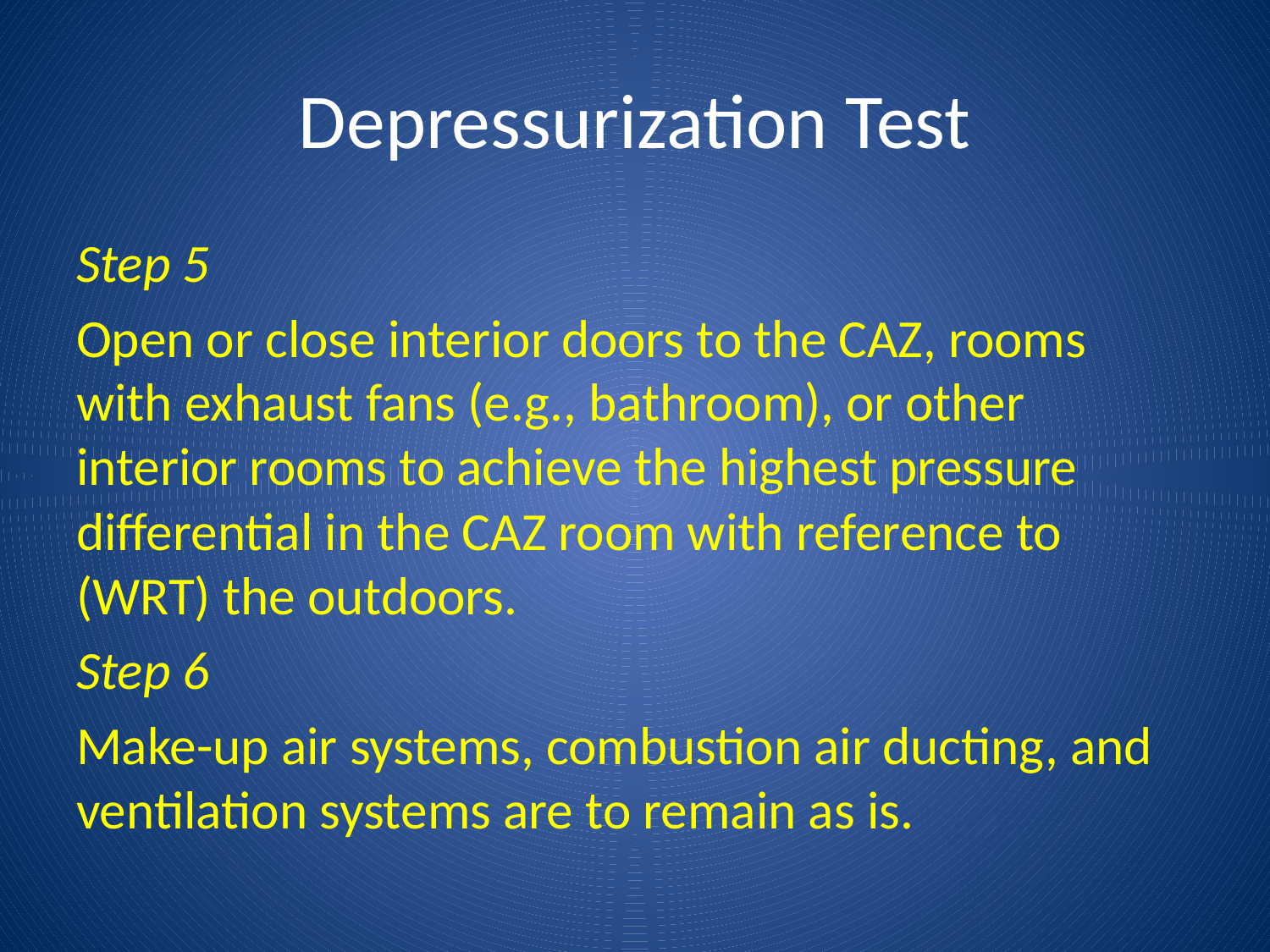

# Depressurization Test
Step 5
Open or close interior doors to the CAZ, rooms with exhaust fans (e.g., bathroom), or other interior rooms to achieve the highest pressure differential in the CAZ room with reference to (WRT) the outdoors.
Step 6
Make-up air systems, combustion air ducting, and ventilation systems are to remain as is.